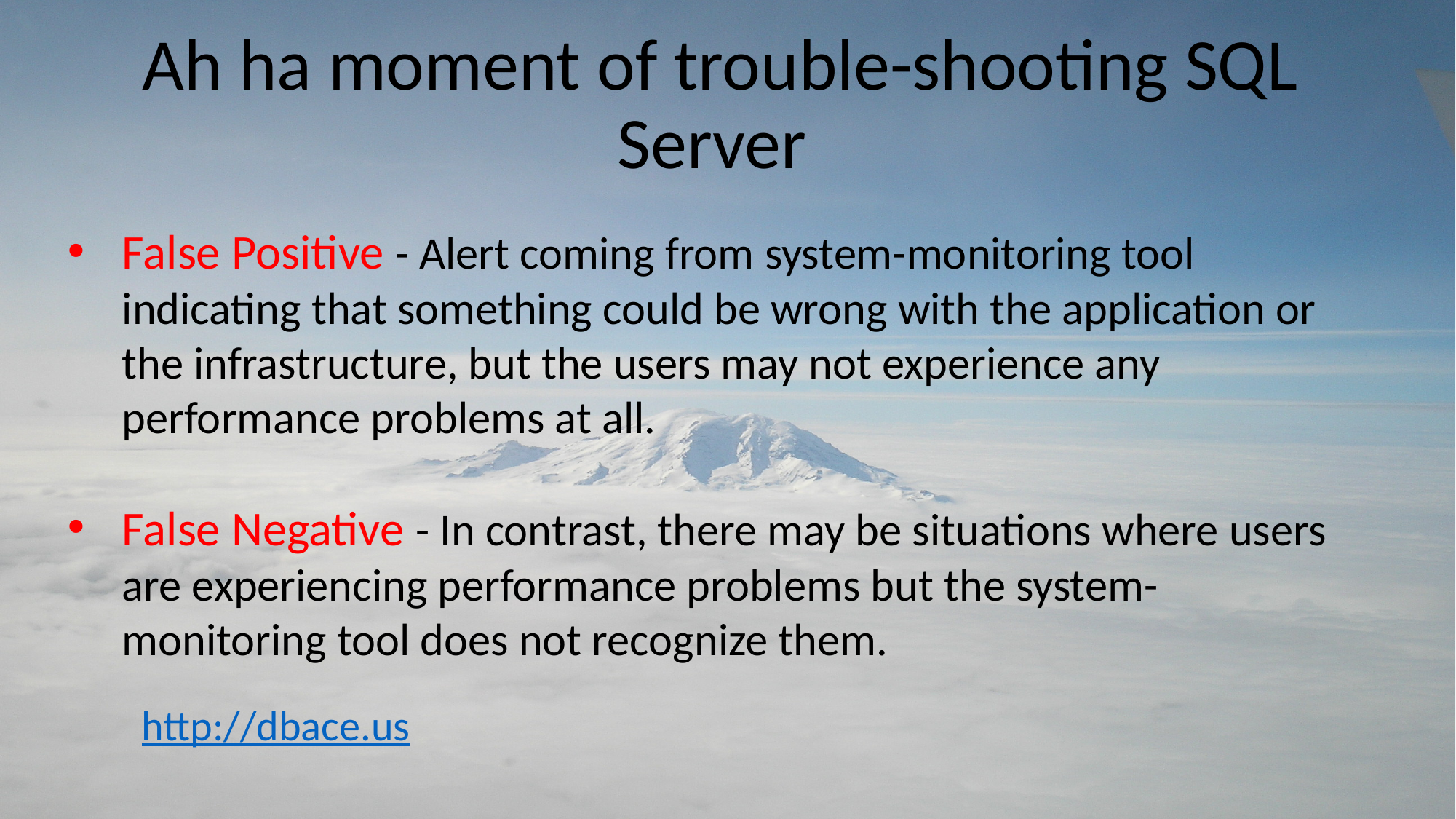

# Ah ha moment of trouble-shooting SQL Server
False Positive - Alert coming from system-monitoring tool indicating that something could be wrong with the application or the infrastructure, but the users may not experience any performance problems at all.

False Negative - In contrast, there may be situations where users are experiencing performance problems but the system-monitoring tool does not recognize them.
http://dbace.us